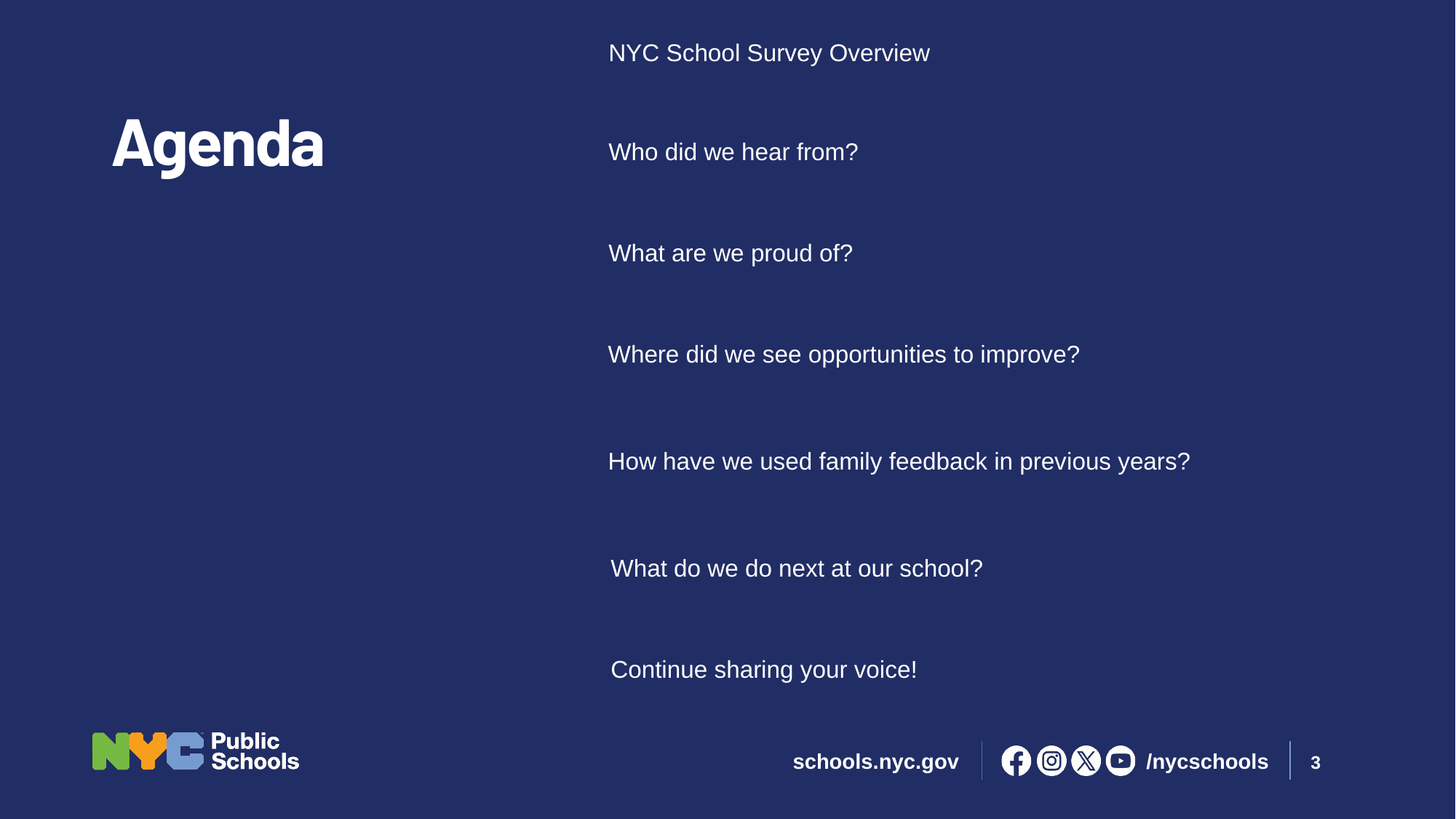

NYC School Survey Overview
# Agenda

Who did we hear from?

What are we proud of?

Where did we see opportunities to improve?

How have we used family feedback in previous years?

What do we do next at our school?

Continue sharing your voice!
/nycschools
3